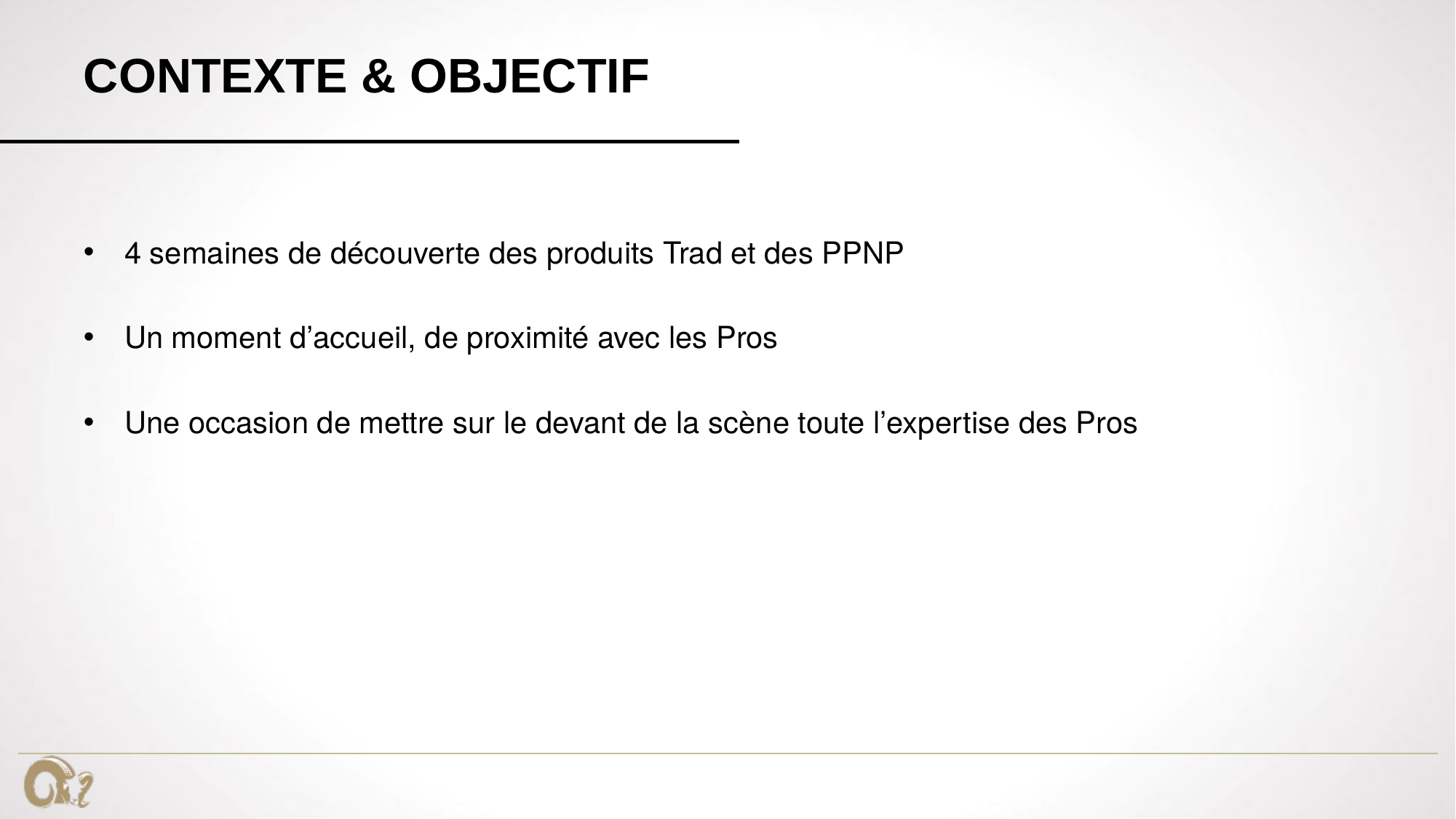

# CONTEXTE & OBJECTIF

4 semaines de découverte des produits Trad et des PPNP

Un moment d’accueil, de proximité avec les Pros

Une occasion de mettre sur le devant de la scène toute l’expertise des Pros